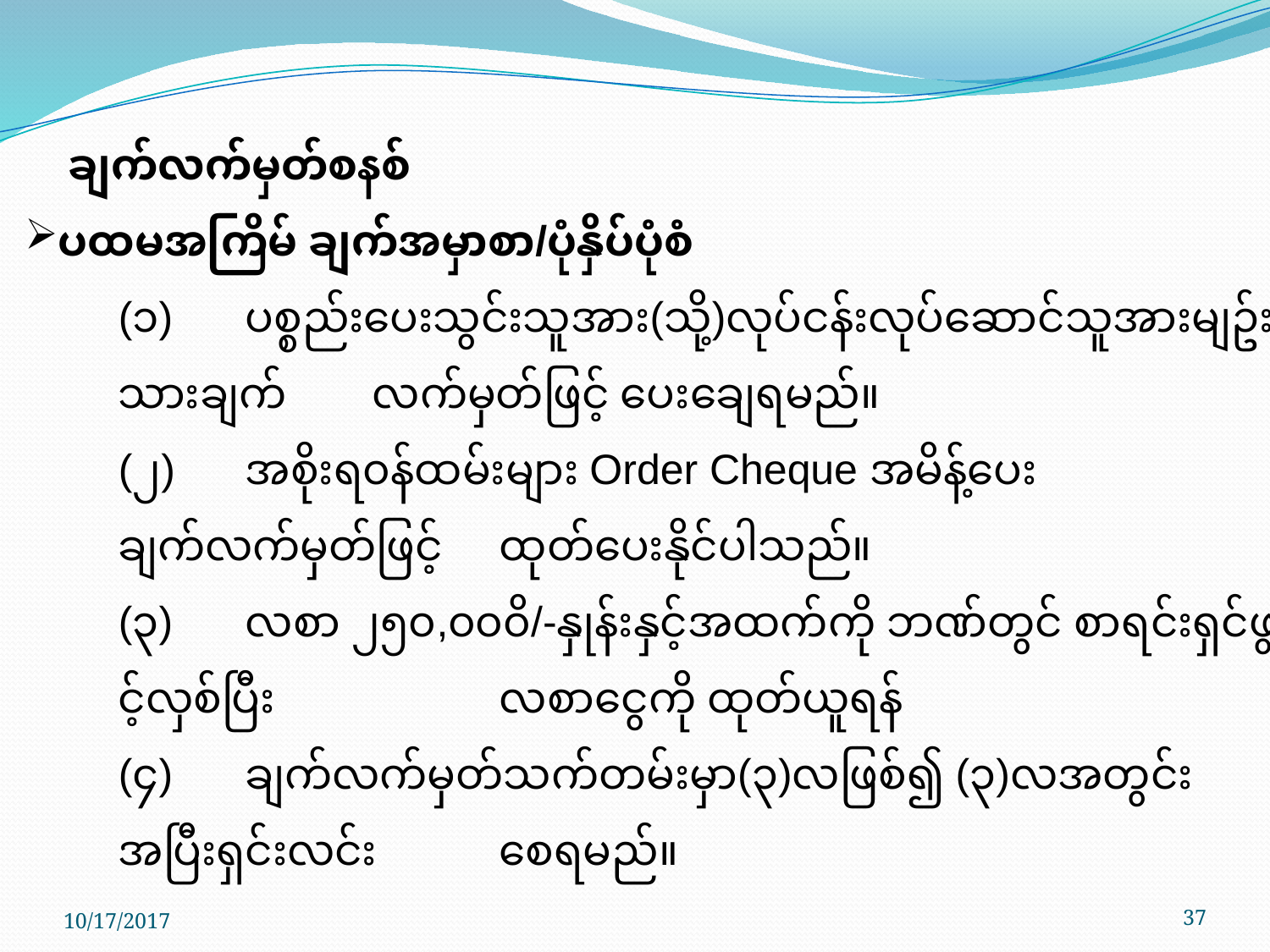

ချက်လက်မှတ်စနစ်
ပထမအကြိမ် ချက်အမှာစာ/ပုံနှိပ်ပုံစံ
(၁)	ပစ္စည်းပေးသွင်းသူအား(သို့)လုပ်ငန်းလုပ်ဆောင်သူအားမျဥ်းသားချက် 	လက်မှတ်ဖြင့် ပေးချေရမည်။
(၂)	အစိုးရ၀န်ထမ်းများ Order Cheque အမိန့်ပေးချက်လက်မှတ်ဖြင့် 	ထုတ်ပေးနိုင်ပါသည်။
(၃)	လစာ ၂၅၀,၀၀၀ိ/-နှုန်းနှင့်အထက်ကို ဘဏ်တွင် စာရင်းရှင်ဖွင့်လှစ်ပြီး 		လစာငွေကို ထုတ်ယူရန်
(၄)	ချက်လက်မှတ်သက်တမ်းမှာ(၃)လဖြစ်၍ (၃)လအတွင်း အပြီးရှင်းလင်း 	စေရမည်။
10/17/2017

37